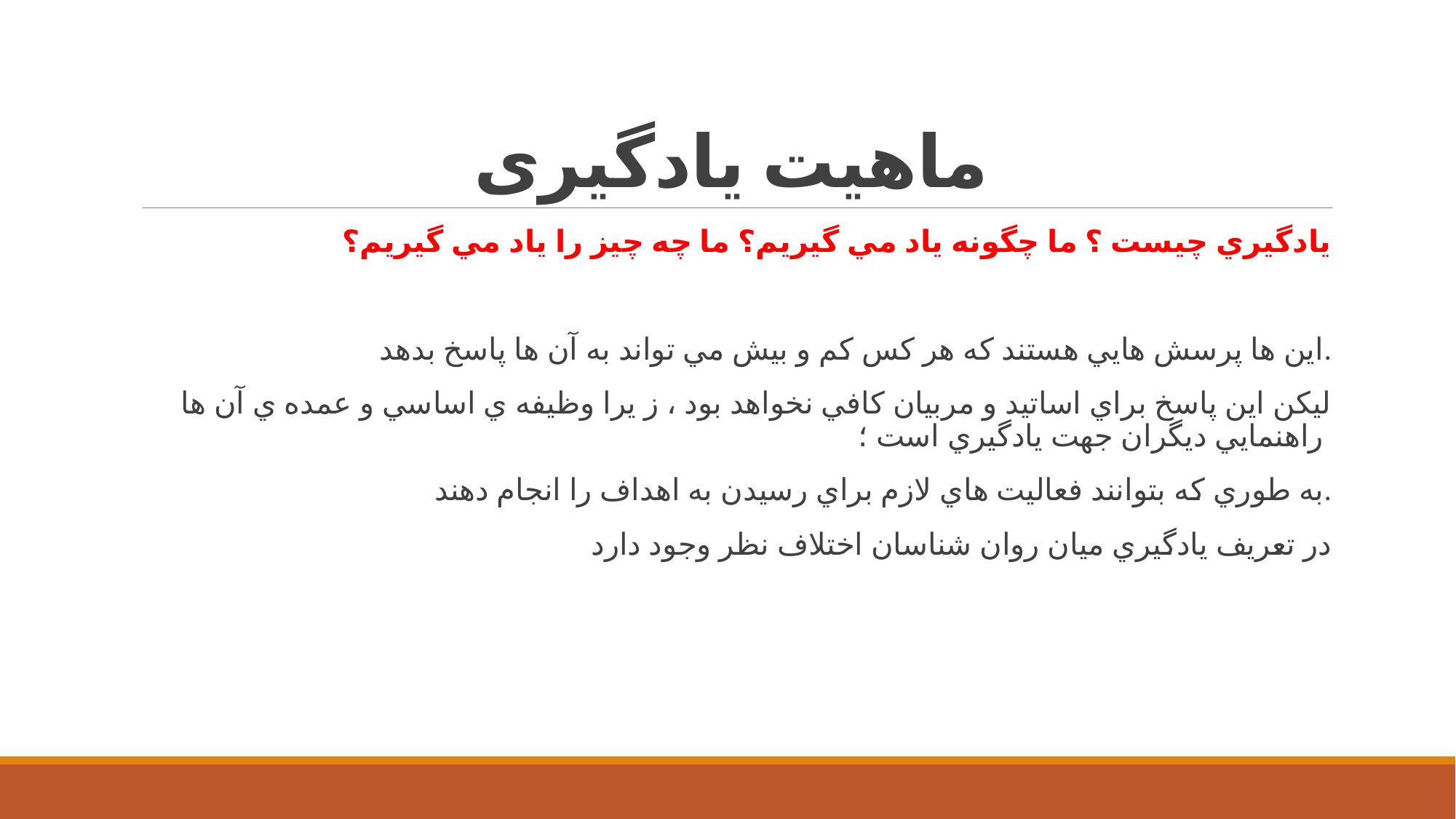

# ماهیت یادگیری
يادگيري چيست ؟ ما چگونه ياد مي گيريم؟ ما چه چيز را ياد مي گيريم؟

 اين ها پرسش هايي هستند كه هر كس كم و بيش مي تواند به آن ها پاسخ بدهد.
 ليكن اين پاسخ براي اساتيد و مربيان كافي نخواهد بود ، ز يرا وظيفه ي اساسي و عمده ي آن ها راهنمايي ديگران جهت يادگيري است ؛
به طوري كه بتوانند فعاليت هاي لازم براي رسيدن به اهداف را انجام دهند.
 در تعريف يادگيري ميان روان شناسان اختلاف نظر وجود دارد